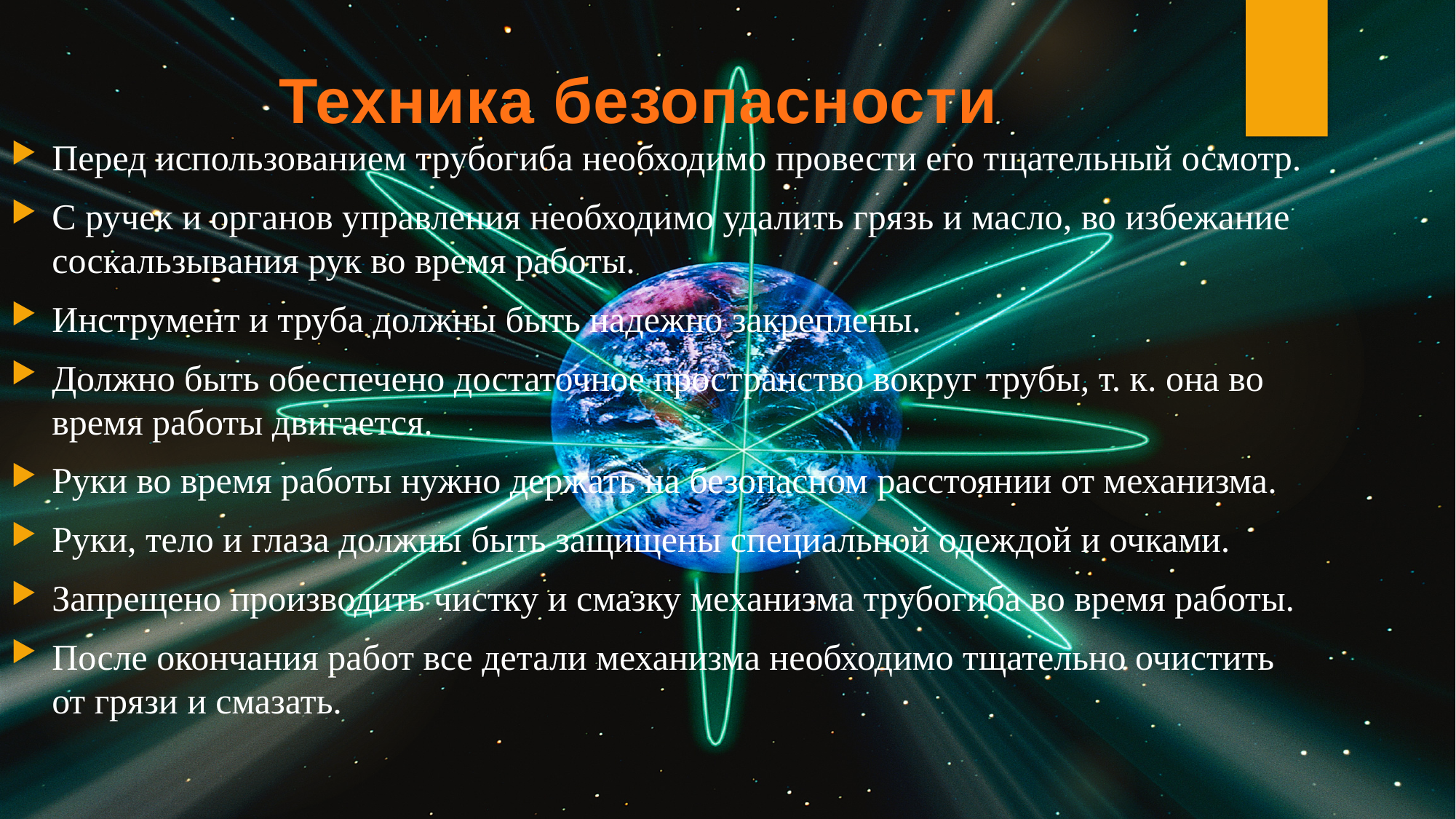

# Техника безопасности
Перед использованием трубогиба необходимо провести его тщательный осмотр.
С ручек и органов управления необходимо удалить грязь и масло, во избежание соскальзывания рук во время работы.
Инструмент и труба должны быть надежно закреплены.
Должно быть обеспечено достаточное пространство вокруг трубы, т. к. она во время работы двигается.
Руки во время работы нужно держать на безопасном расстоянии от механизма.
Руки, тело и глаза должны быть защищены специальной одеждой и очками.
Запрещено производить чистку и смазку механизма трубогиба во время работы.
После окончания работ все детали механизма необходимо тщательно очистить от грязи и смазать.